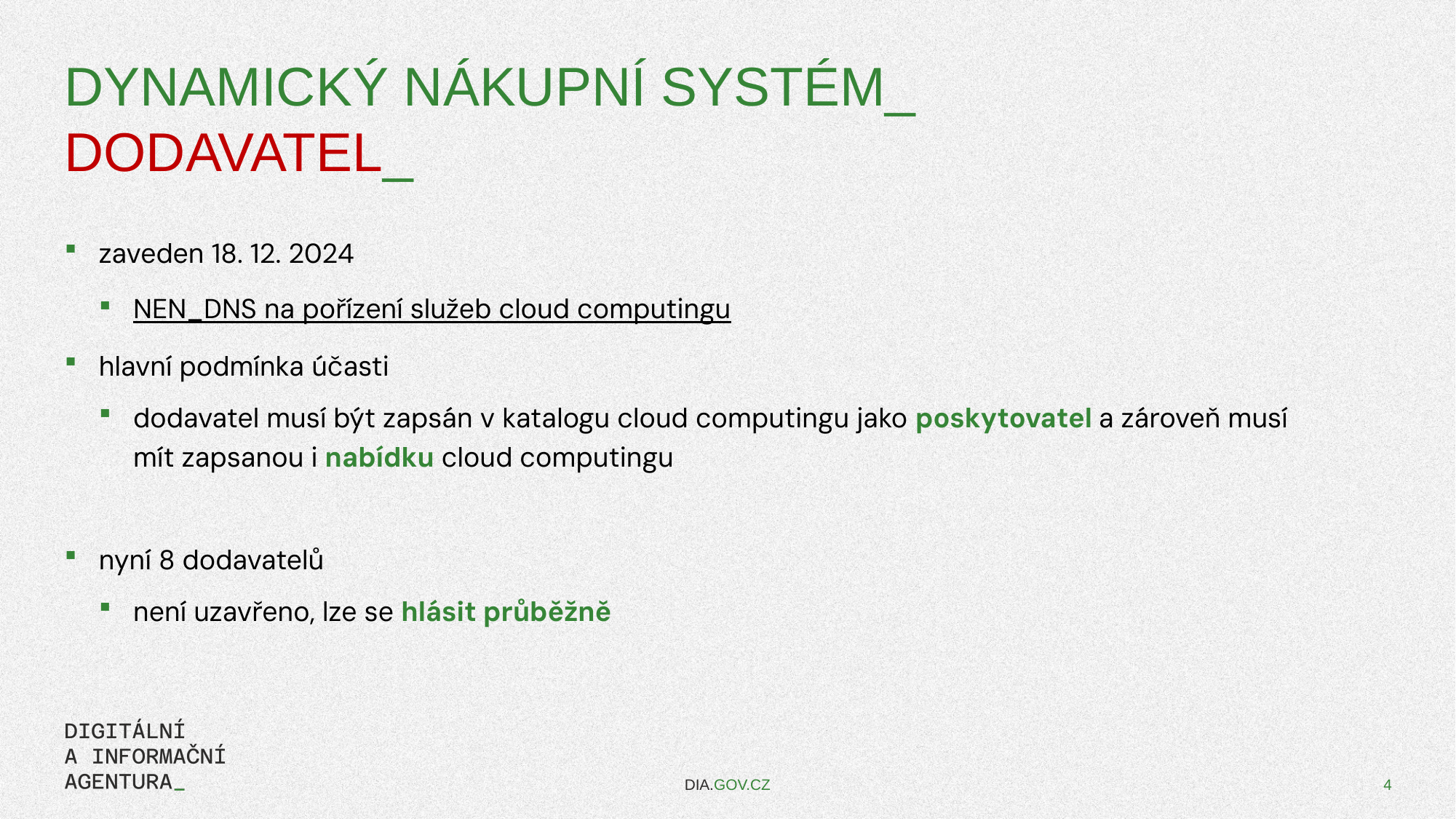

# Dynamický nákupní systém_ dodavatel_
zaveden 18. 12. 2024
NEN_DNS na pořízení služeb cloud computingu
hlavní podmínka účasti
dodavatel musí být zapsán v katalogu cloud computingu jako poskytovatel a zároveň musí mít zapsanou i nabídku cloud computingu

nyní 8 dodavatelů
není uzavřeno, lze se hlásit průběžně

DIA.GOV.CZ
4